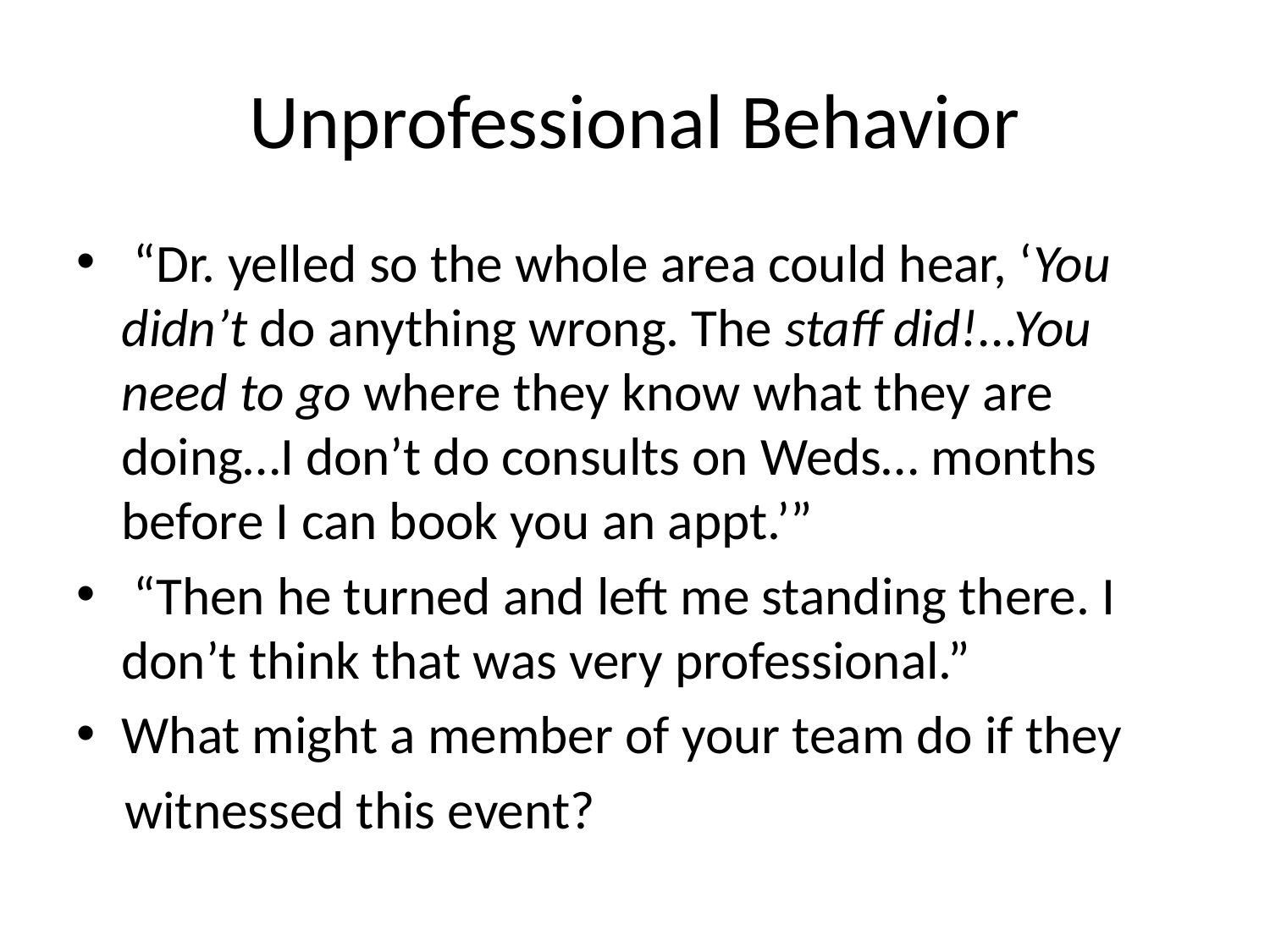

# Unprofessional Behavior
 “Dr. yelled so the whole area could hear, ‘You didn’t do anything wrong. The staff did!...You need to go where they know what they are doing…I don’t do consults on Weds… months before I can book you an appt.’”
 “Then he turned and left me standing there. I don’t think that was very professional.”
What might a member of your team do if they
    witnessed this event?